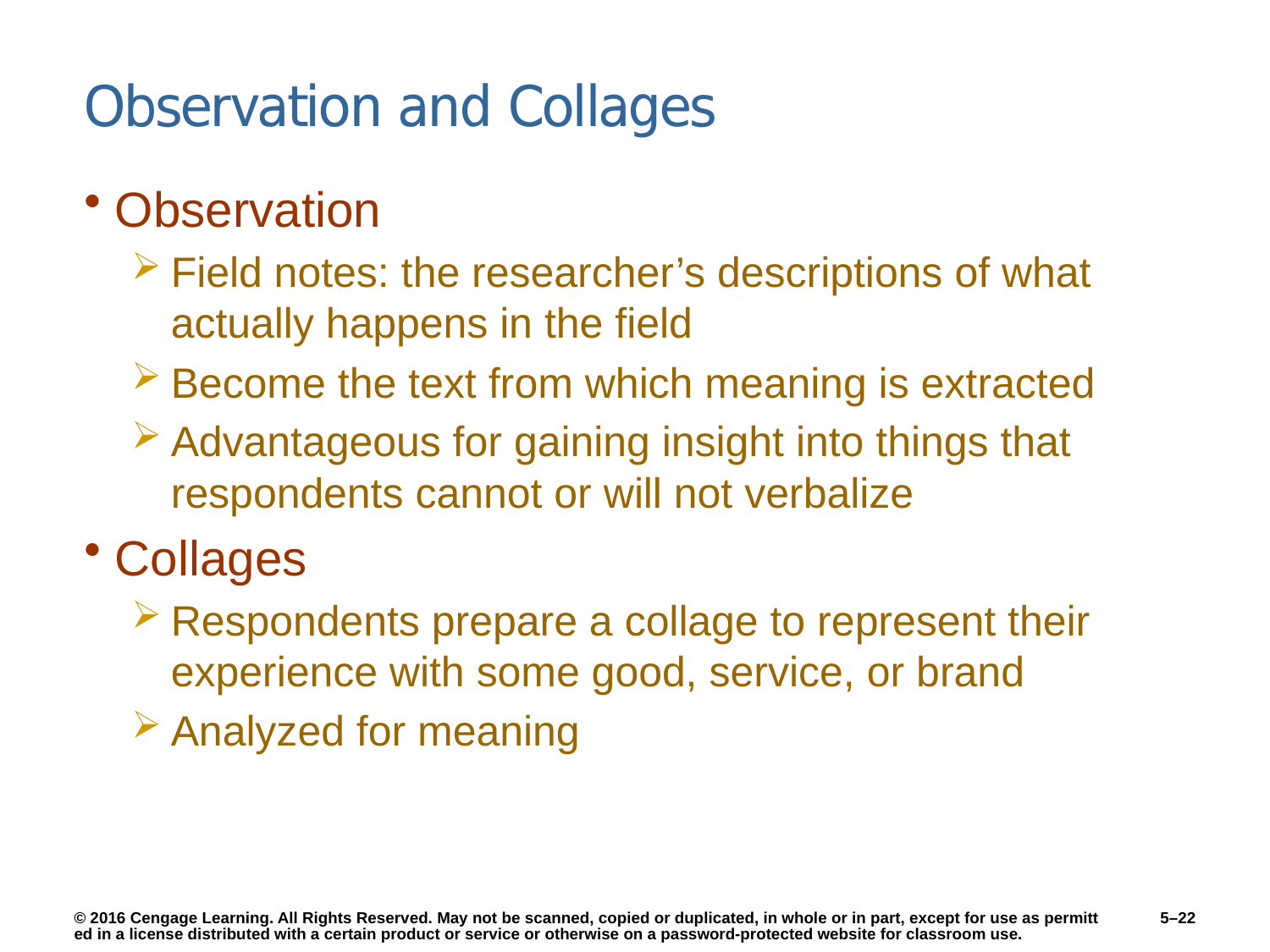

# Observation and Collages
Observation
Field notes: the researcher’s descriptions of what actually happens in the field
Become the text from which meaning is extracted
Advantageous for gaining insight into things that respondents cannot or will not verbalize
Collages
Respondents prepare a collage to represent their experience with some good, service, or brand
Analyzed for meaning
5–22
© 2016 Cengage Learning. All Rights Reserved. May not be scanned, copied or duplicated, in whole or in part, except for use as permitted in a license distributed with a certain product or service or otherwise on a password-protected website for classroom use.